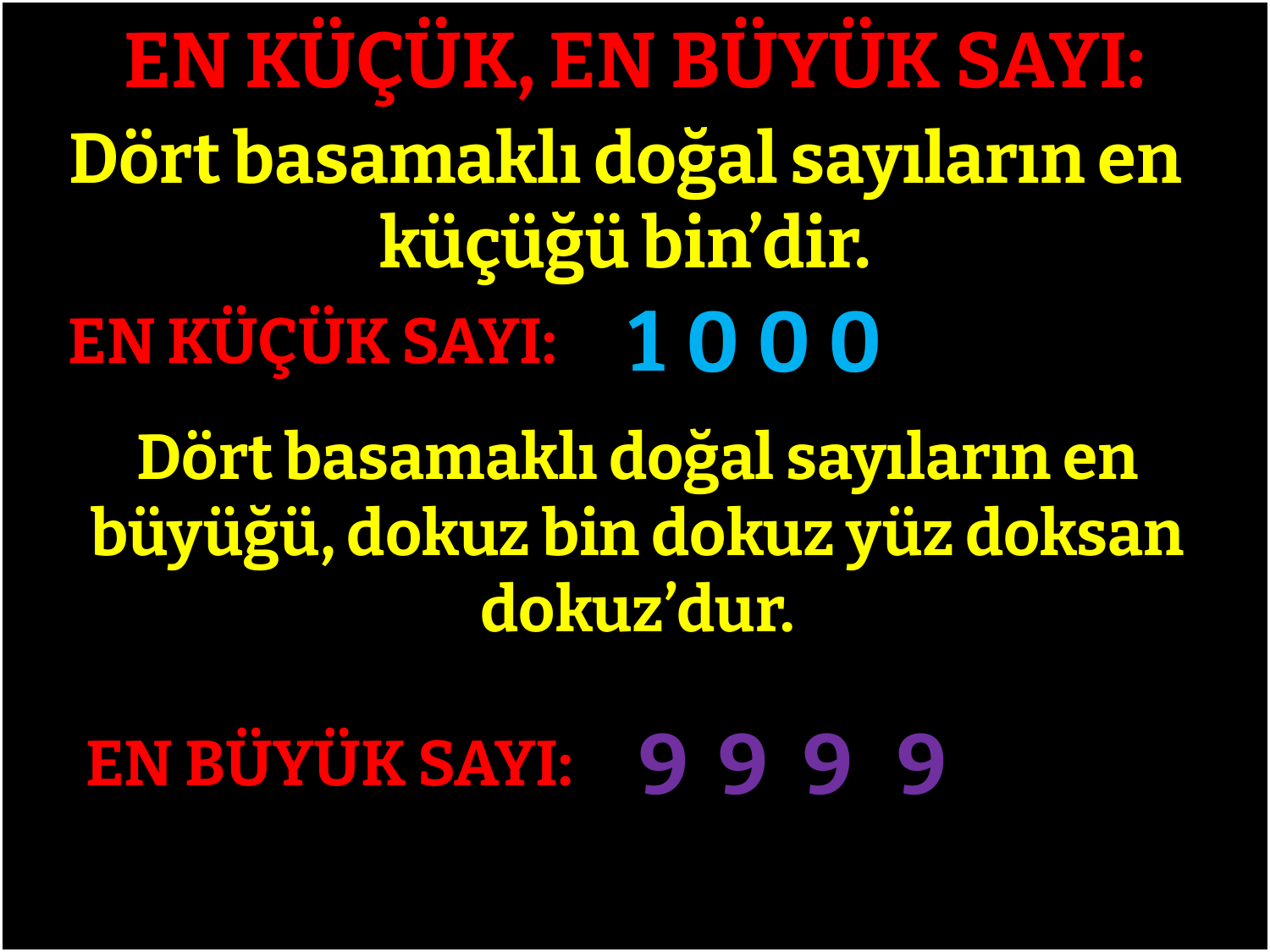

EN KÜÇÜK, EN BÜYÜK SAYI:
Dört basamaklı doğal sayıların en küçüğü bin’dir.
1
0
0
0
EN KÜÇÜK SAYI:
#
Dört basamaklı doğal sayıların en büyüğü, dokuz bin dokuz yüz doksan dokuz’dur.
9
9
9
9
EN BÜYÜK SAYI: